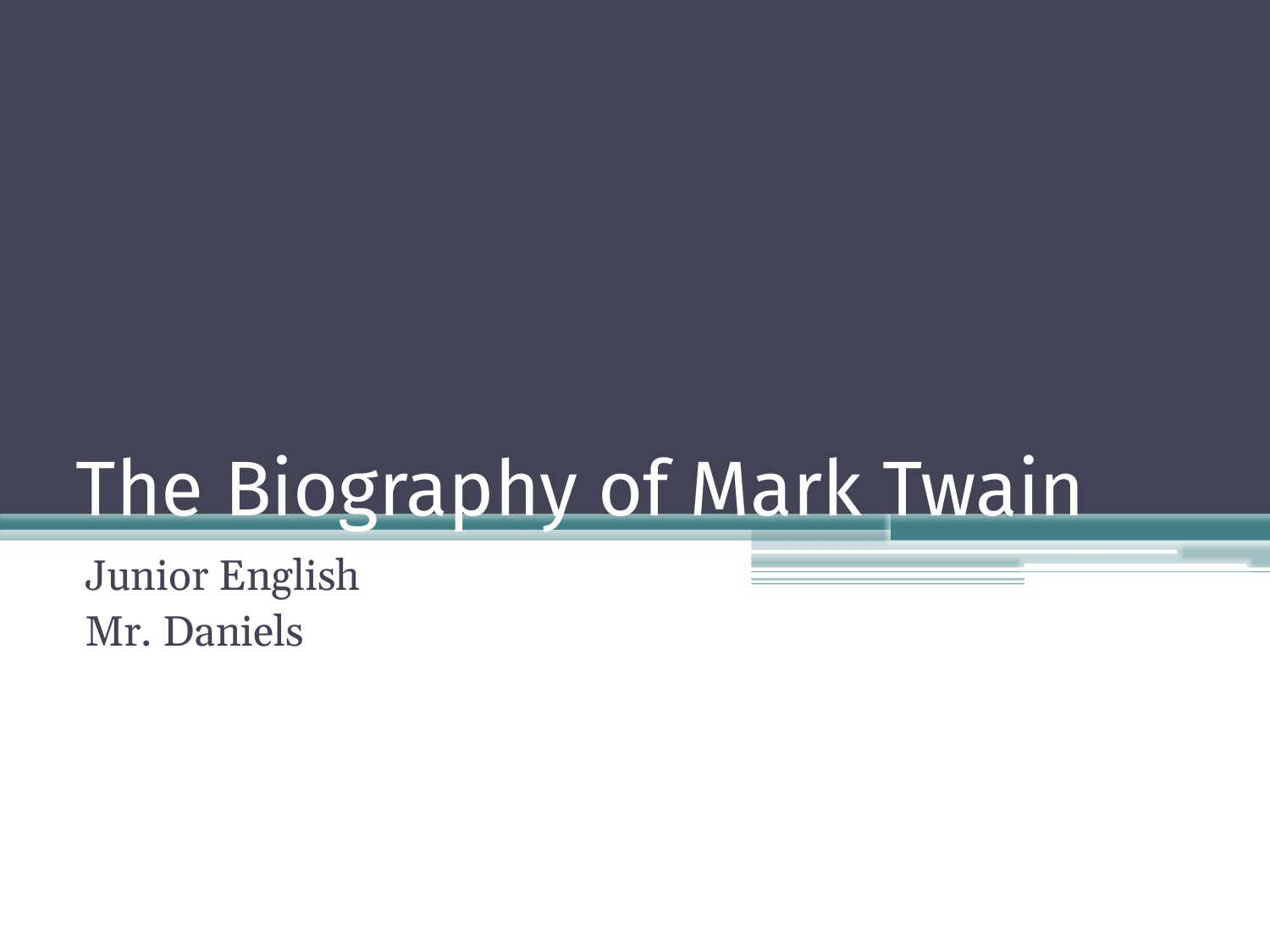

# The Biography of Mark Twain
Junior English
Mr. Daniels